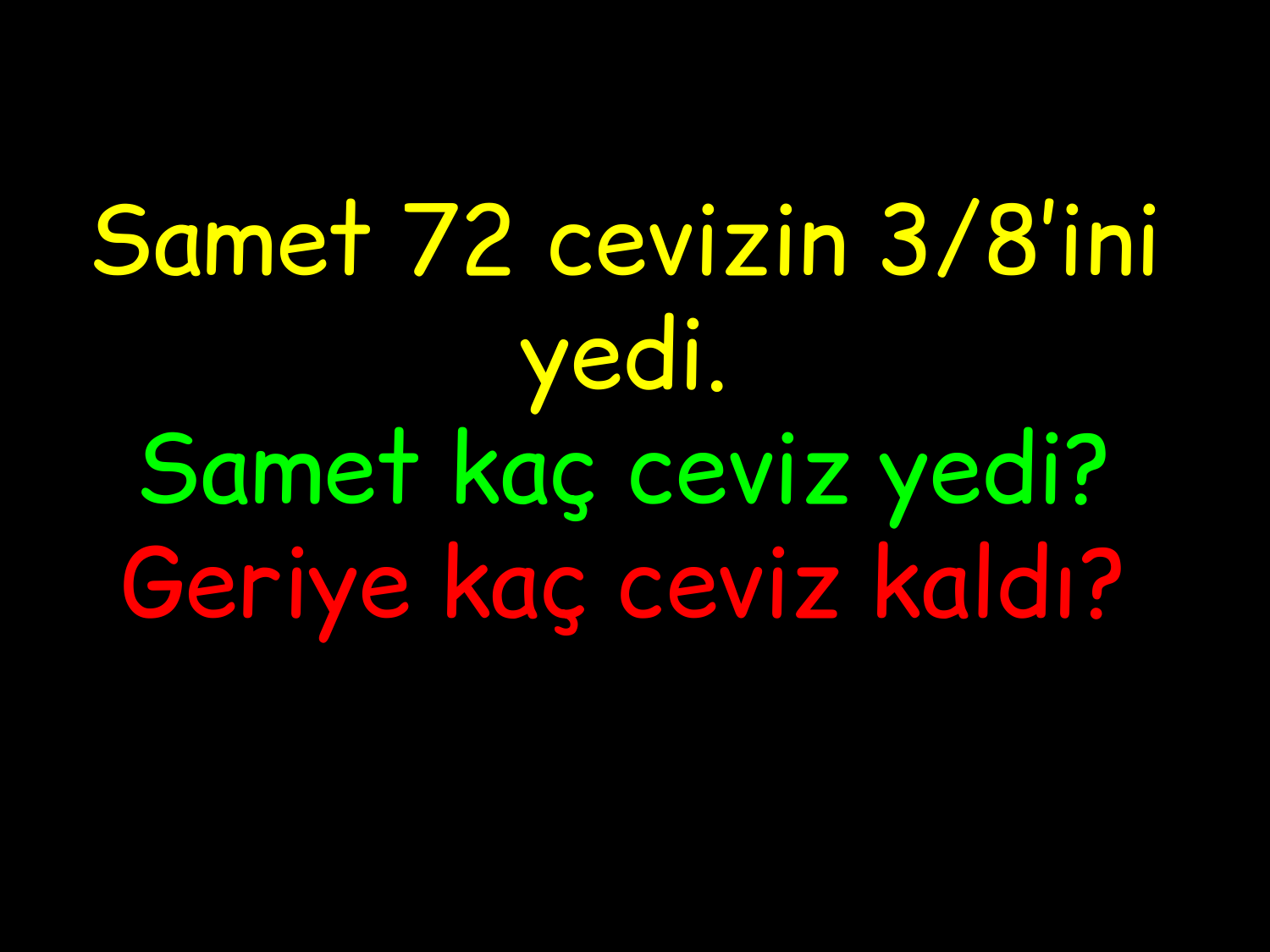

Samet 72 cevizin 3/8’ini yedi.
Samet kaç ceviz yedi?
Geriye kaç ceviz kaldı?